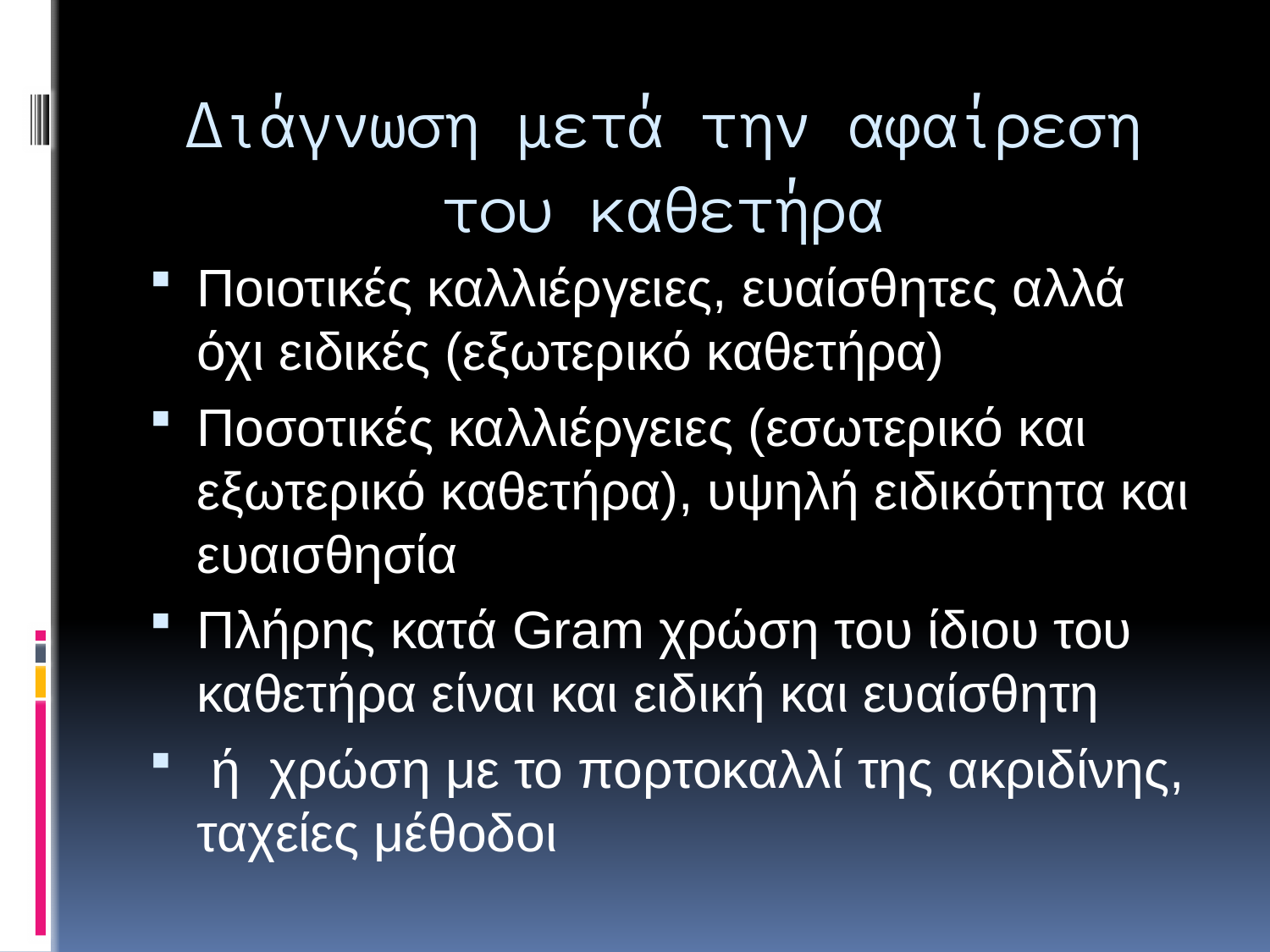

# Διάγνωση μετά την αφαίρεση του καθετήρα
Ποιοτικές καλλιέργειες, ευαίσθητες αλλά όχι ειδικές (εξωτερικό καθετήρα)
Ποσοτικές καλλιέργειες (εσωτερικό και εξωτερικό καθετήρα), υψηλή ειδικότητα και ευαισθησία
Πλήρης κατά Gram χρώση του ίδιου του καθετήρα είναι και ειδική και ευαίσθητη
 ή  χρώση με το πορτοκαλλί της ακριδίνης, ταχείες μέθοδοι